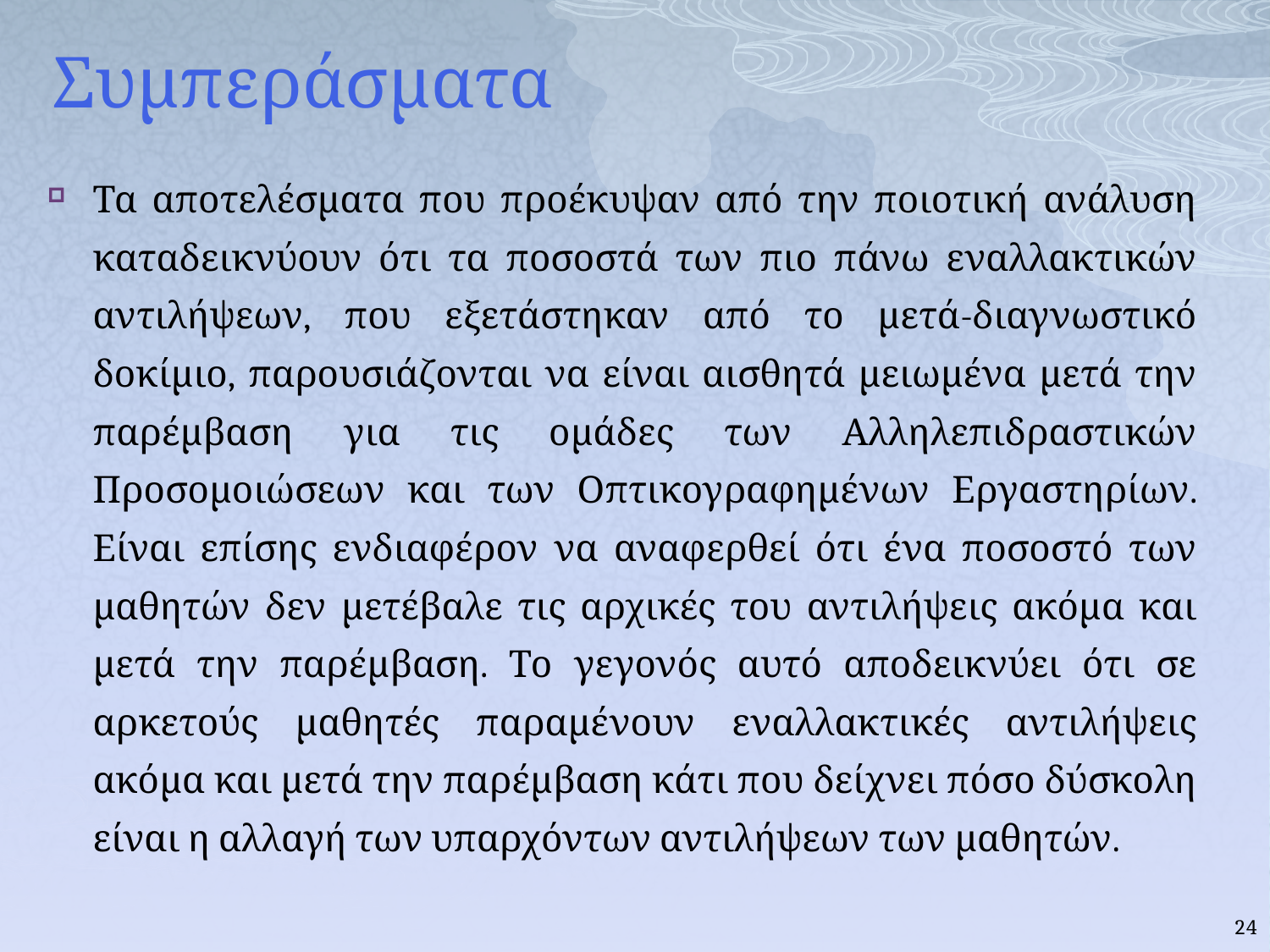

# Συμπεράσματα
Τα αποτελέσματα που προέκυψαν από την ποιοτική ανάλυση καταδεικνύουν ότι τα ποσοστά των πιο πάνω εναλλακτικών αντιλήψεων, που εξετάστηκαν από το μετά-διαγνωστικό δοκίμιο, παρουσιάζονται να είναι αισθητά μειωμένα μετά την παρέμβαση για τις ομάδες των Αλληλεπιδραστικών Προσομοιώσεων και των Οπτικογραφημένων Εργαστηρίων. Είναι επίσης ενδιαφέρον να αναφερθεί ότι ένα ποσοστό των μαθητών δεν μετέβαλε τις αρχικές του αντιλήψεις ακόμα και μετά την παρέμβαση. Το γεγονός αυτό αποδεικνύει ότι σε αρκετούς μαθητές παραμένουν εναλλακτικές αντιλήψεις ακόμα και μετά την παρέμβαση κάτι που δείχνει πόσο δύσκολη είναι η αλλαγή των υπαρχόντων αντιλήψεων των μαθητών.
24